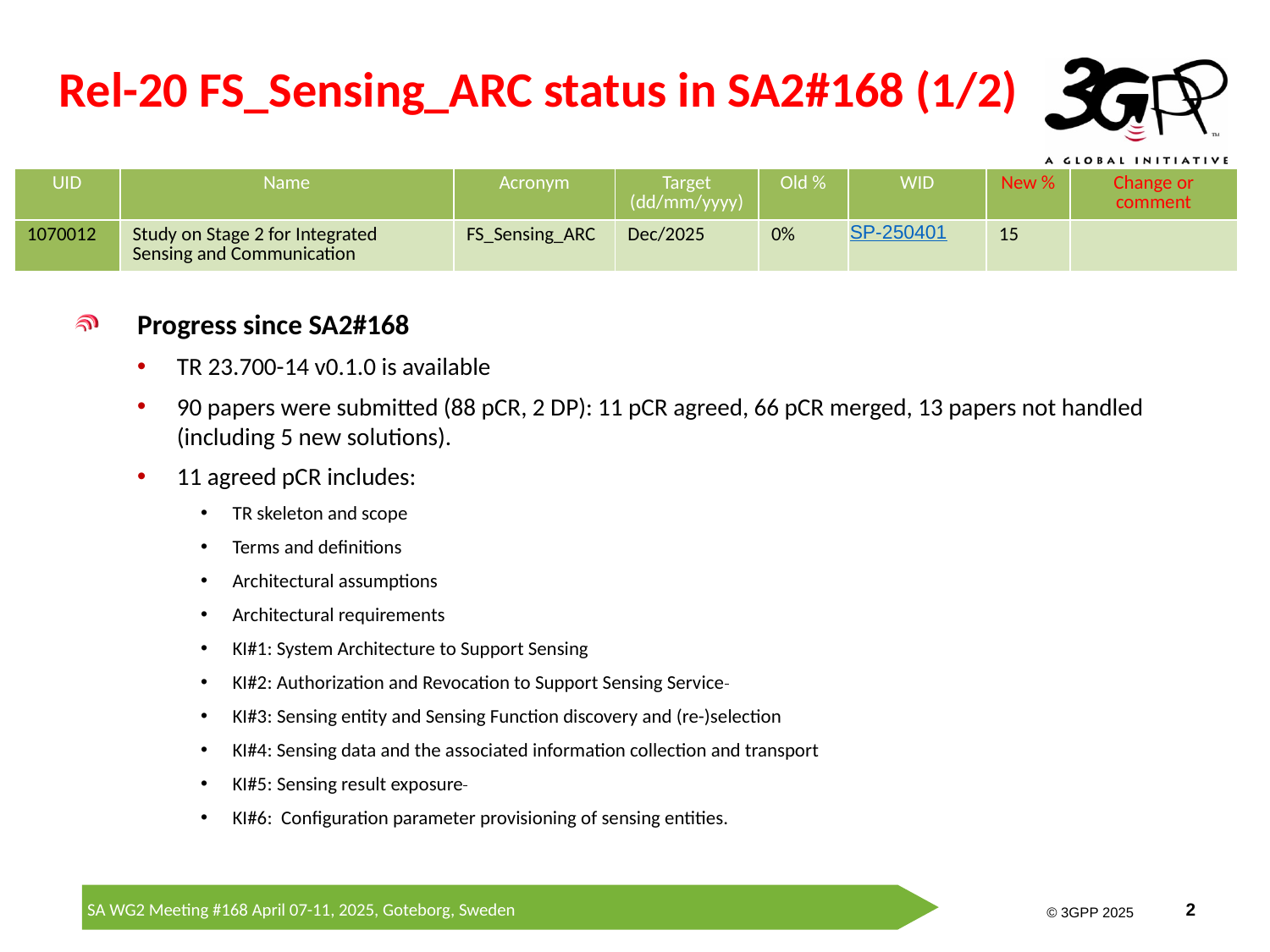

# Rel-20 FS_Sensing_ARC status in SA2#168 (1/2)
| UID | Name | Acronym | Target (dd/mm/yyyy) | Old % | WID | New % | Change or comment |
| --- | --- | --- | --- | --- | --- | --- | --- |
| 1070012 | Study on Stage 2 for Integrated Sensing and Communication | FS\_Sensing\_ARC | Dec/2025 | 0% | SP-250401 | 15 |  |
Progress since SA2#168
TR 23.700-14 v0.1.0 is available
90 papers were submitted (88 pCR, 2 DP): 11 pCR agreed, 66 pCR merged, 13 papers not handled (including 5 new solutions).
11 agreed pCR includes:
TR skeleton and scope
Terms and definitions
Architectural assumptions
Architectural requirements
KI#1: System Architecture to Support Sensing
KI#2: Authorization and Revocation to Support Sensing Service
KI#3: Sensing entity and Sensing Function discovery and (re-)selection
KI#4: Sensing data and the associated information collection and transport
KI#5: Sensing result exposure
KI#6:  Configuration parameter provisioning of sensing entities.